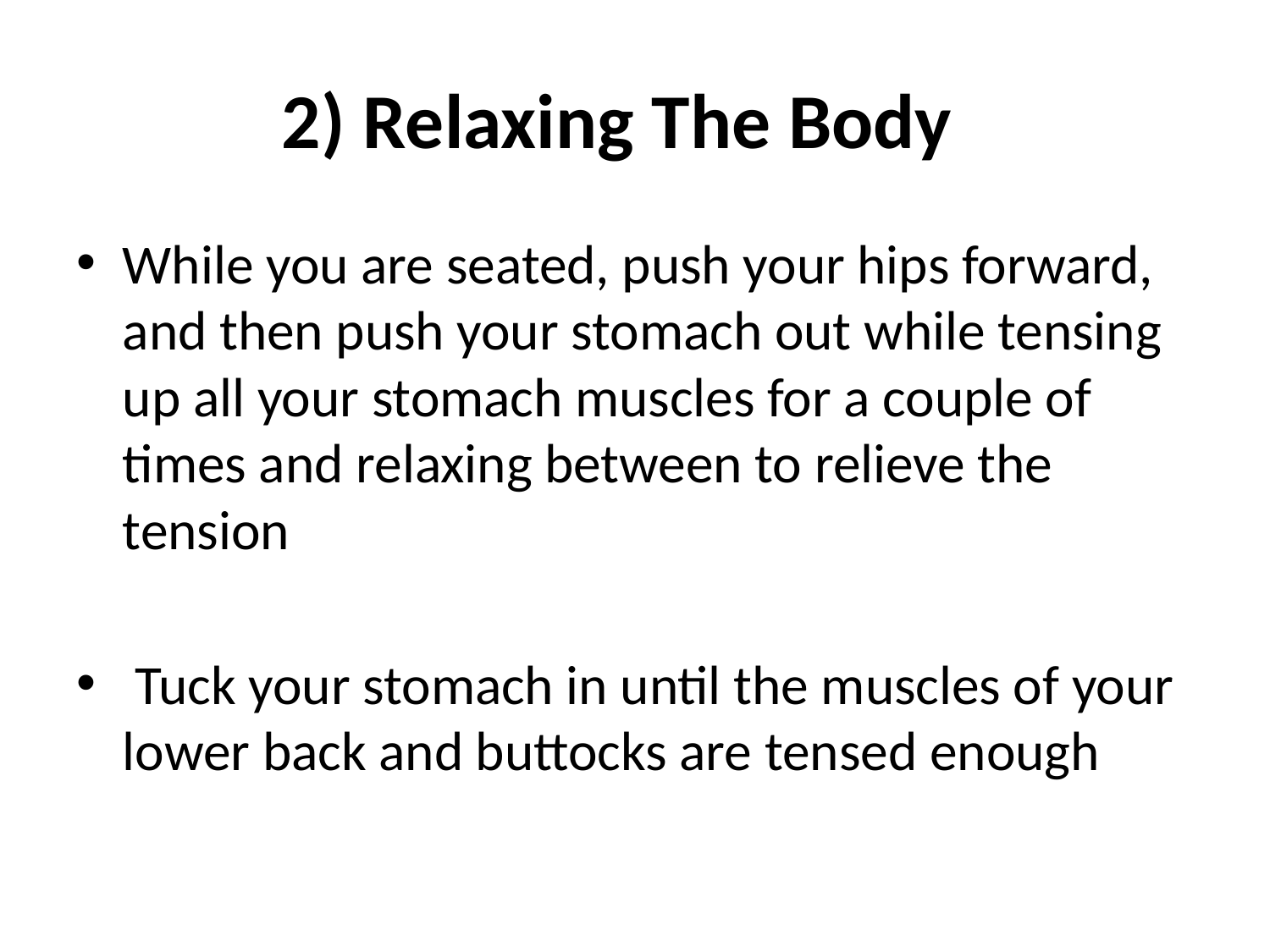

# 2) Relaxing The Body
While you are seated, push your hips forward, and then push your stomach out while tensing up all your stomach muscles for a couple of times and relaxing between to relieve the tension

 Tuck your stomach in until the muscles of your lower back and buttocks are tensed enough